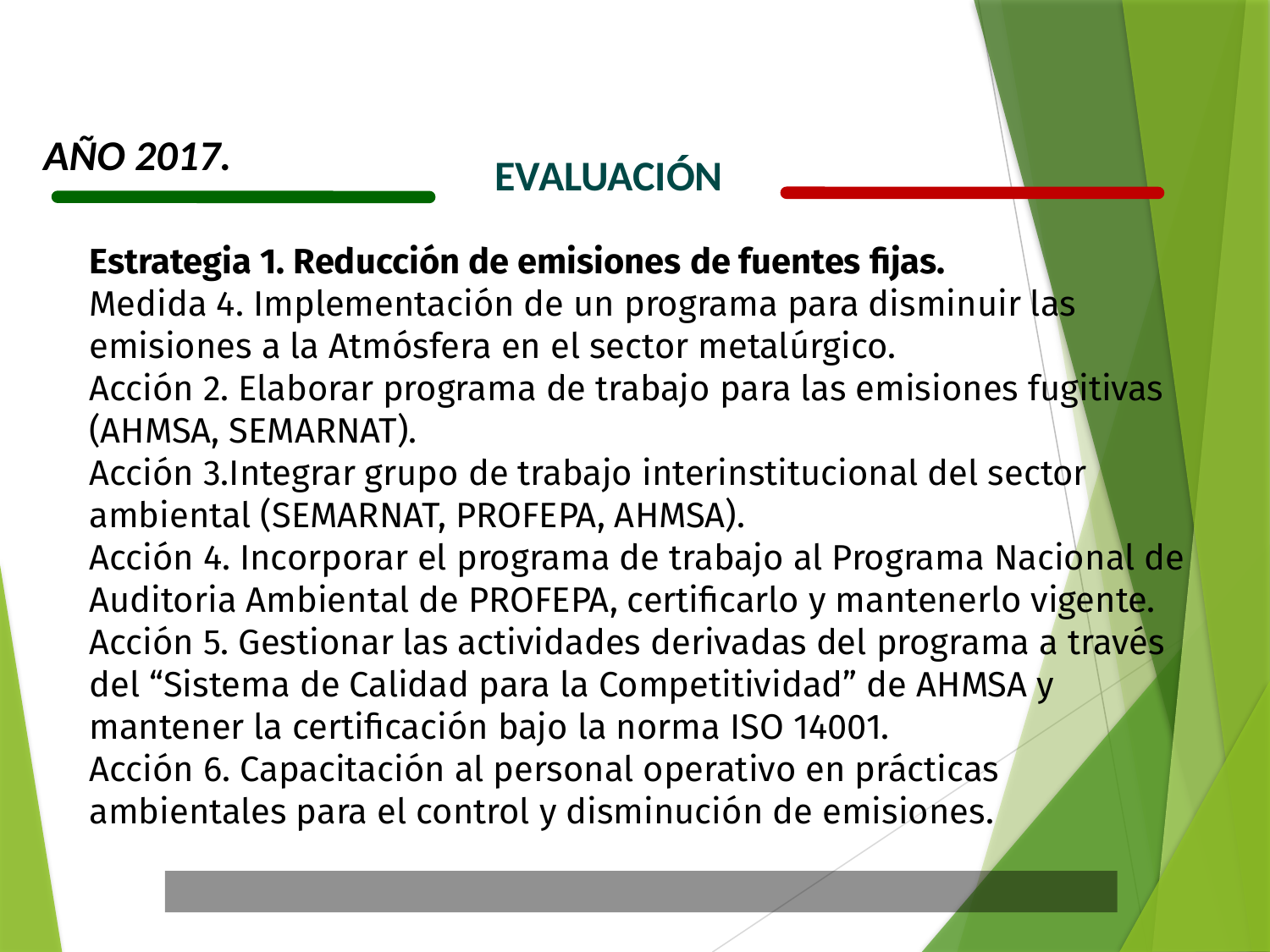

AÑO 2017.
EVALUACIÓN
Estrategia 1. Reducción de emisiones de fuentes fijas.
Medida 4. Implementación de un programa para disminuir las emisiones a la Atmósfera en el sector metalúrgico.
Acción 2. Elaborar programa de trabajo para las emisiones fugitivas (AHMSA, SEMARNAT).
Acción 3.Integrar grupo de trabajo interinstitucional del sector ambiental (SEMARNAT, PROFEPA, AHMSA).
Acción 4. Incorporar el programa de trabajo al Programa Nacional de Auditoria Ambiental de PROFEPA, certificarlo y mantenerlo vigente.
Acción 5. Gestionar las actividades derivadas del programa a través del “Sistema de Calidad para la Competitividad” de AHMSA y mantener la certificación bajo la norma ISO 14001.
Acción 6. Capacitación al personal operativo en prácticas ambientales para el control y disminución de emisiones.